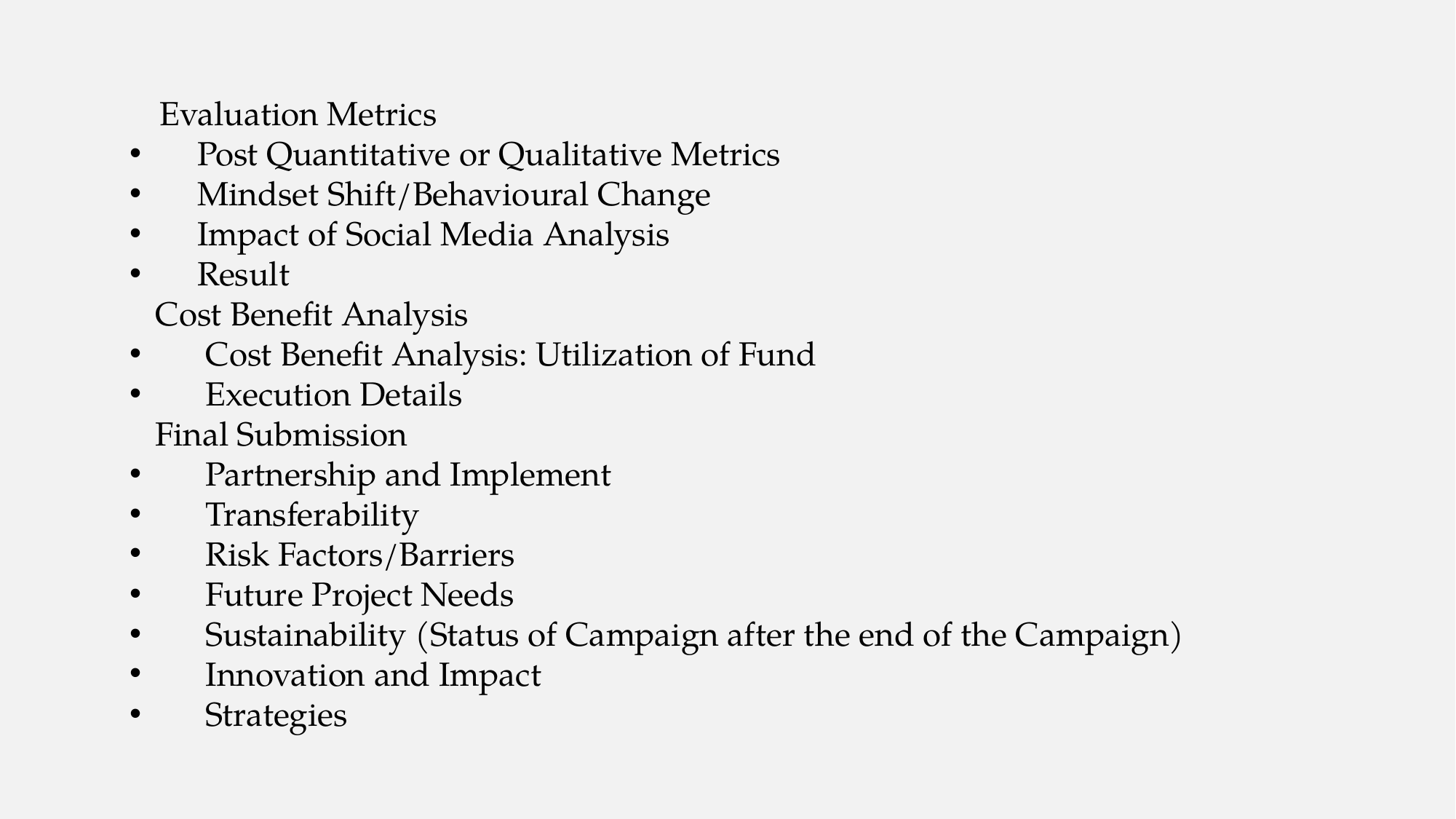

Evaluation Metrics
     Post Quantitative or Qualitative Metrics
     Mindset Shift/Behavioural Change
     Impact of Social Media Analysis
     Result
Cost Benefit Analysis
      Cost Benefit Analysis: Utilization of Fund
      Execution Details
Final Submission
      Partnership and Implement
      Transferability
      Risk Factors/Barriers
      Future Project Needs
      Sustainability (Status of Campaign after the end of the Campaign)
      Innovation and Impact
      Strategies